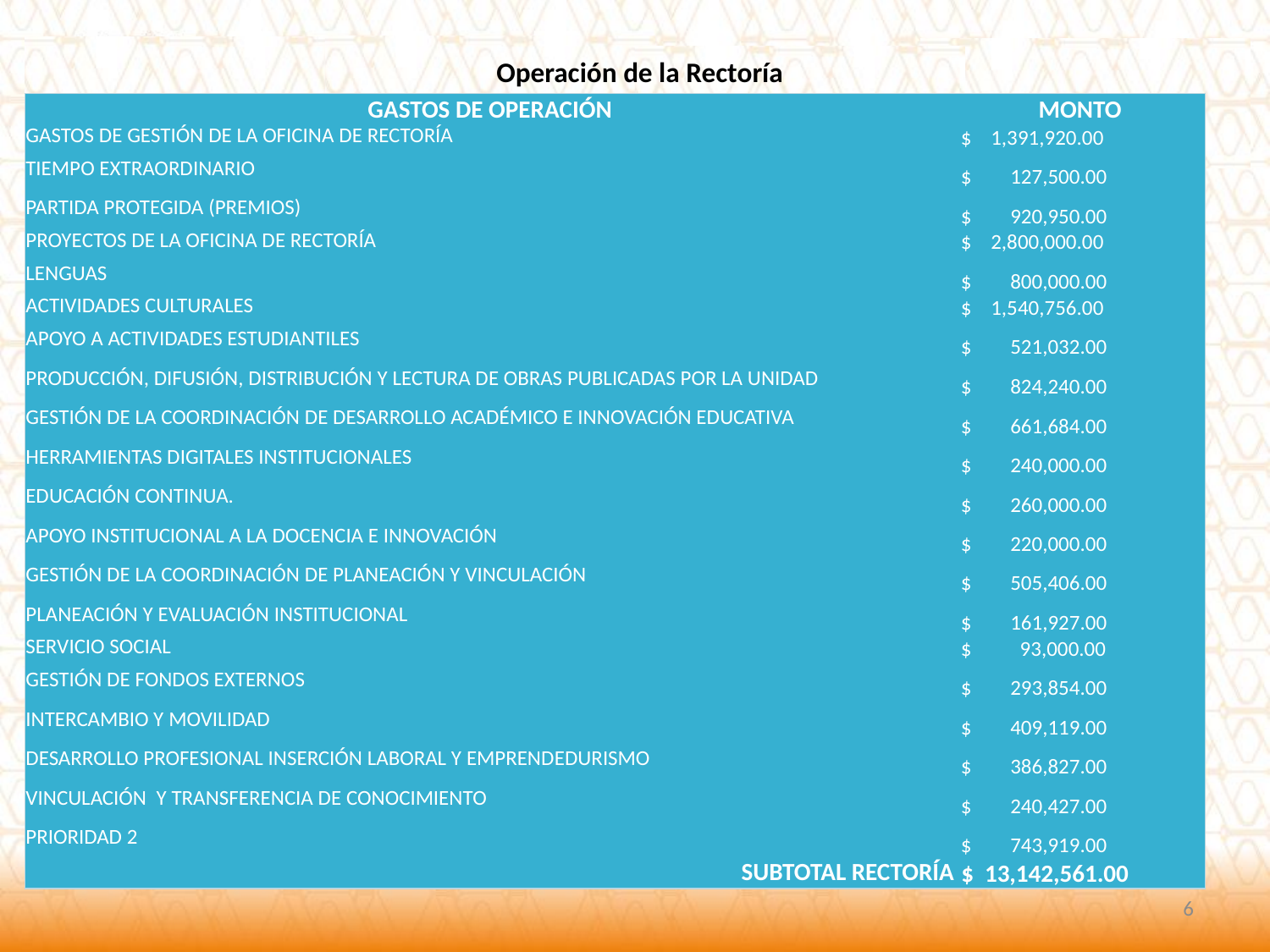

Operación de la Rectoría
| GASTOS DE OPERACIÓN | MONTO |
| --- | --- |
| GASTOS DE GESTIÓN DE LA OFICINA DE RECTORÍA | $ 1,391,920.00 |
| TIEMPO EXTRAORDINARIO | $ 127,500.00 |
| PARTIDA PROTEGIDA (PREMIOS) | $ 920,950.00 |
| PROYECTOS DE LA OFICINA DE RECTORÍA | $ 2,800,000.00 |
| LENGUAS | $ 800,000.00 |
| ACTIVIDADES CULTURALES | $ 1,540,756.00 |
| APOYO A ACTIVIDADES ESTUDIANTILES | $ 521,032.00 |
| PRODUCCIÓN, DIFUSIÓN, DISTRIBUCIÓN Y LECTURA DE OBRAS PUBLICADAS POR LA UNIDAD | $ 824,240.00 |
| GESTIÓN DE LA COORDINACIÓN DE DESARROLLO ACADÉMICO E INNOVACIÓN EDUCATIVA | $ 661,684.00 |
| HERRAMIENTAS DIGITALES INSTITUCIONALES | $ 240,000.00 |
| EDUCACIÓN CONTINUA. | $ 260,000.00 |
| APOYO INSTITUCIONAL A LA DOCENCIA E INNOVACIÓN | $ 220,000.00 |
| GESTIÓN DE LA COORDINACIÓN DE PLANEACIÓN Y VINCULACIÓN | $ 505,406.00 |
| PLANEACIÓN Y EVALUACIÓN INSTITUCIONAL | $ 161,927.00 |
| SERVICIO SOCIAL | $ 93,000.00 |
| GESTIÓN DE FONDOS EXTERNOS | $ 293,854.00 |
| INTERCAMBIO Y MOVILIDAD | $ 409,119.00 |
| DESARROLLO PROFESIONAL INSERCIÓN LABORAL Y EMPRENDEDURISMO | $ 386,827.00 |
| VINCULACIÓN Y TRANSFERENCIA DE CONOCIMIENTO | $ 240,427.00 |
| PRIORIDAD 2 | $ 743,919.00 |
| SUBTOTAL RECTORÍA | $ 13,142,561.00 |
6